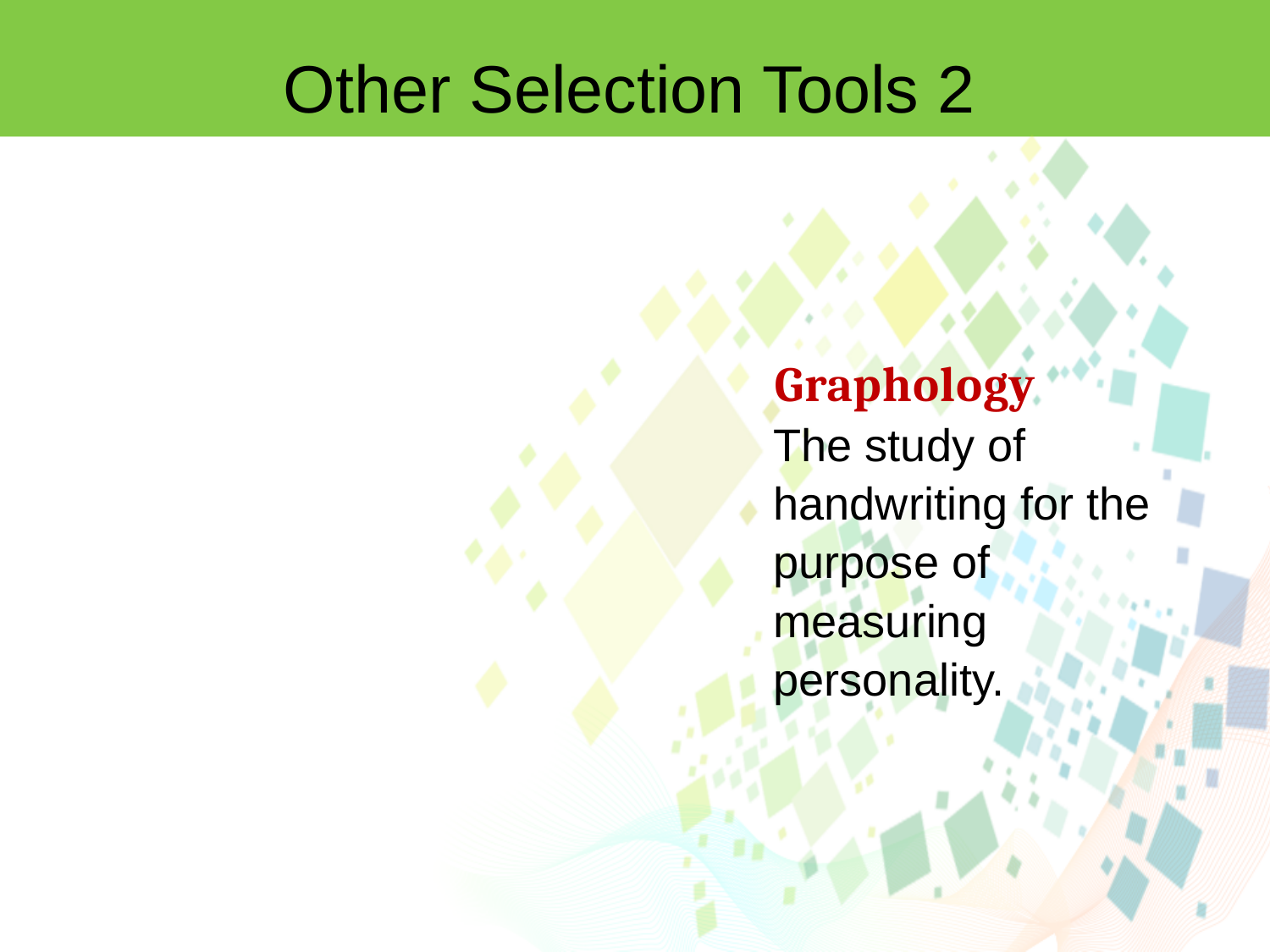

Other Selection Tools 2
Graphology
The study of handwriting for the purpose of measuring personality.